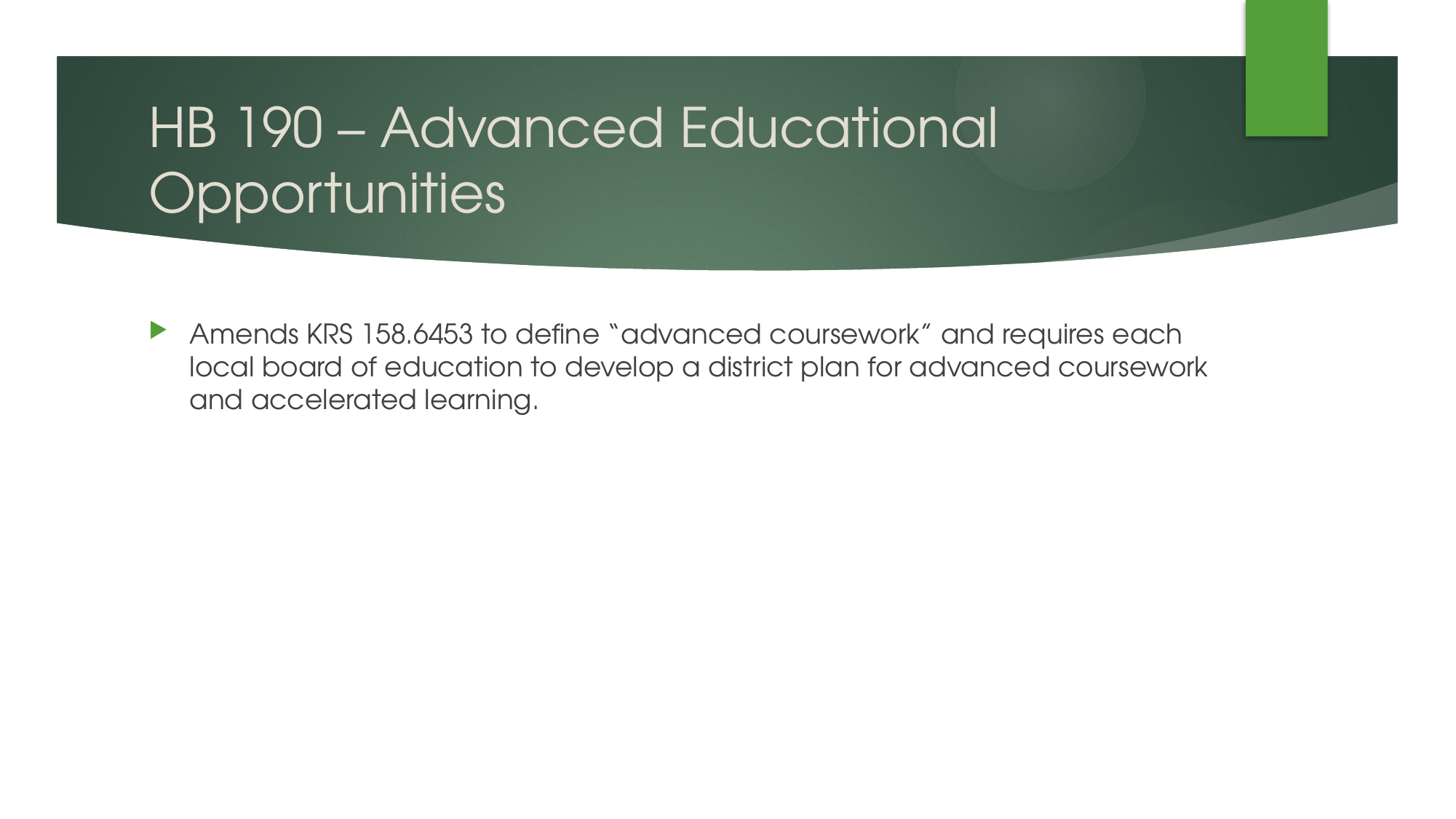

# HB 190 – Advanced Educational Opportunities
Amends KRS 158.6453 to define “advanced coursework” and requires each local board of education to develop a district plan for advanced coursework and accelerated learning.